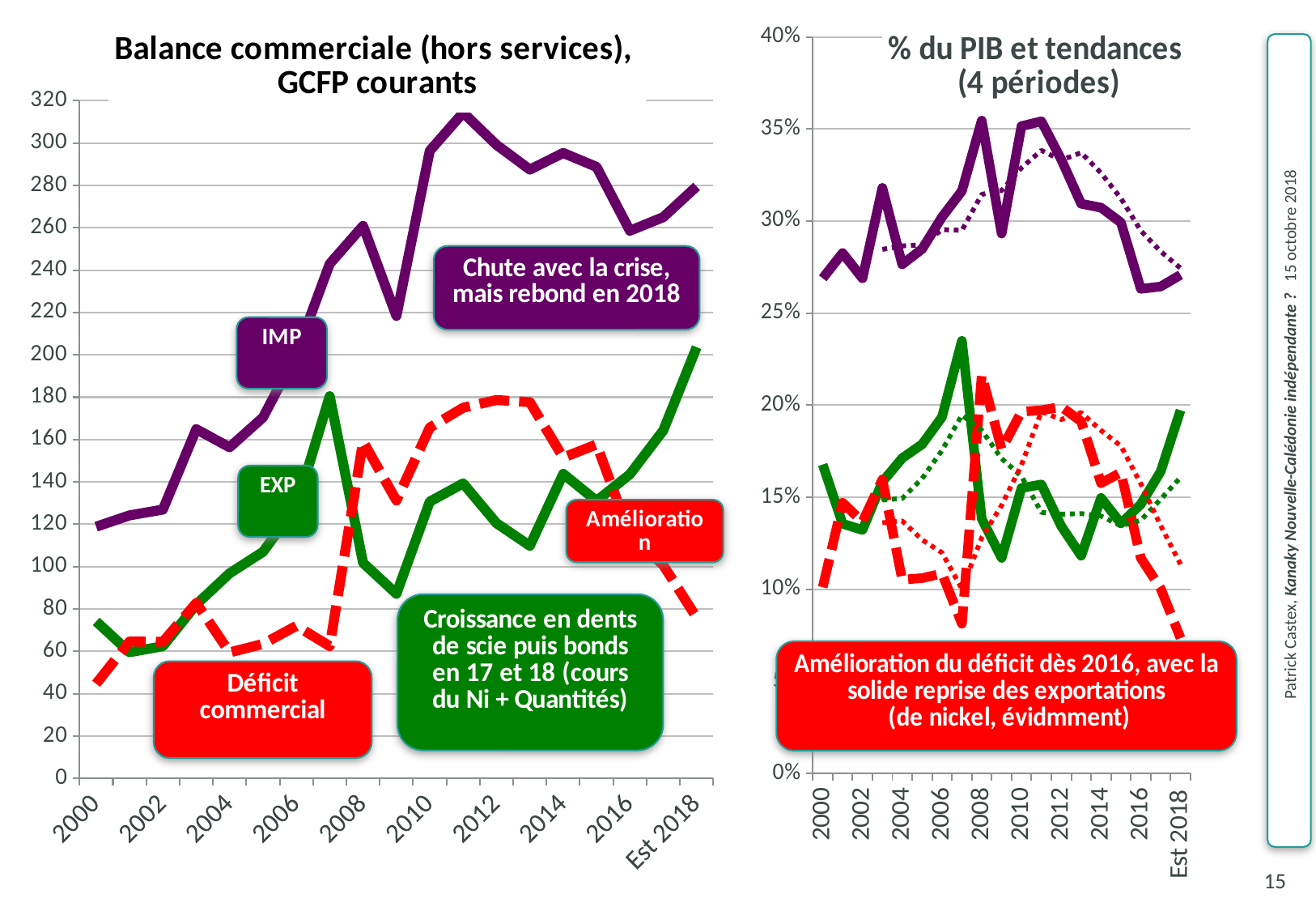

### Chart: Balance commerciale (hors services),
GCFP courants

| Category | Importations de biens | Exportations de biens | Déficit |
|---|---|---|---|
| 2000 | 118.839101049 | 74.13944217799983 | 44.69965887100001 |
| 2001 | 124.200173515 | 59.589954008 | 64.610219507 |
| 2002 | 126.928971014 | 62.423635962 | 64.50533505199984 |
| 2003 | 164.907665723 | 82.104266592 | 82.80339913099984 |
| 2004 | 156.356466185 | 96.84685152999998 | 59.509614655 |
| 2005  | 170.4481436 | 106.9661886 | 63.48195499999998 |
| 2006 | 200.4353409 | 128.4192279 | 72.016113 |
| 2007 | 242.962772 | 180.5113076 | 62.45146439999994 |
| 2008 | 260.8943348999999 | 101.7638709 | 159.130464 |
| 2009 | 218.3551897 | 87.16307450000001 | 131.1921152 |
| 2010 | 296.3603011 | 130.6933479 | 165.6669532 |
| 2011 | 314.3113892 | 139.2734252 | 175.037964 |
| 2012 | 299.1549576 | 120.4912962 | 178.6636614000001 |
| 2013 | 287.4709225 | 109.8245409 | 177.6463816 |
| 2014 | 295.3188924 | 143.7994822 | 151.5194102 |
| 2015 | 288.7304073999999 | 131.0412311 | 157.6891763 |
| 2016 | 258.5901488 | 143.6032802 | 114.9868686 |
| 2017 | 265.0163608999999 | 164.319816914 | 100.696543986 |
| Est 2018 | 279.5203496971965 | 203.6303169076466 | 75.8900327895499 |

### Chart: % du PIB et tendances
(4 périodes)

| Category | Importations de biens | Exportations de biens | Déficit |
|---|---|---|---|
| 2000 | 0.268944817763483 | 0.167785001650484 | 0.101159816112999 |
| 2001 | 0.282669557835869 | 0.135621919633364 | 0.147047638202506 |
| 2002 | 0.268917311470339 | 0.132253466021186 | 0.136663845449153 |
| 2003 | 0.318047571307618 | 0.158349598055931 | 0.159697973251688 |
| 2004 | 0.276492424730327 | 0.171258800229885 | 0.105233624500442 |
| 2005  | 0.284839812165775 | 0.178753657419786 | 0.106086154745989 |
| 2006 | 0.302179015377657 | 0.19360655495251 | 0.108572460425147 |
| 2007 | 0.316357776041667 | 0.235040765104167 | 0.0813170109375 |
| 2008 | 0.354620544923202 | 0.13832251039826 | 0.216298034524942 |
| 2009 | 0.293206380561691 | 0.117042189965289 | 0.176164190596403 |
| 2010 | 0.351590616232043 | 0.155049628965267 | 0.196540987266776 |
| 2011 | 0.354183608981041 | 0.156941065667521 | 0.197242543313519 |
| 2012 | 0.333451810073277 | 0.134305114440682 | 0.199146695632595 |
| 2013 | 0.30942274269589 | 0.118210949354695 | 0.191211793341195 |
| 2014 | 0.307314886127306 | 0.149640685491947 | 0.157674200635359 |
| 2015 | 0.299261726828833 | 0.135820904552093 | 0.163440822276741 |
| 2016 | 0.263196080203562 | 0.146161099440204 | 0.117034980763359 |
| 2017 | 0.264447798134012 | 0.16396728724642 | 0.100480510887592 |
| Est 2018 | 0.270796767238976 | 0.197275195134002 | 0.0735215721049742 |